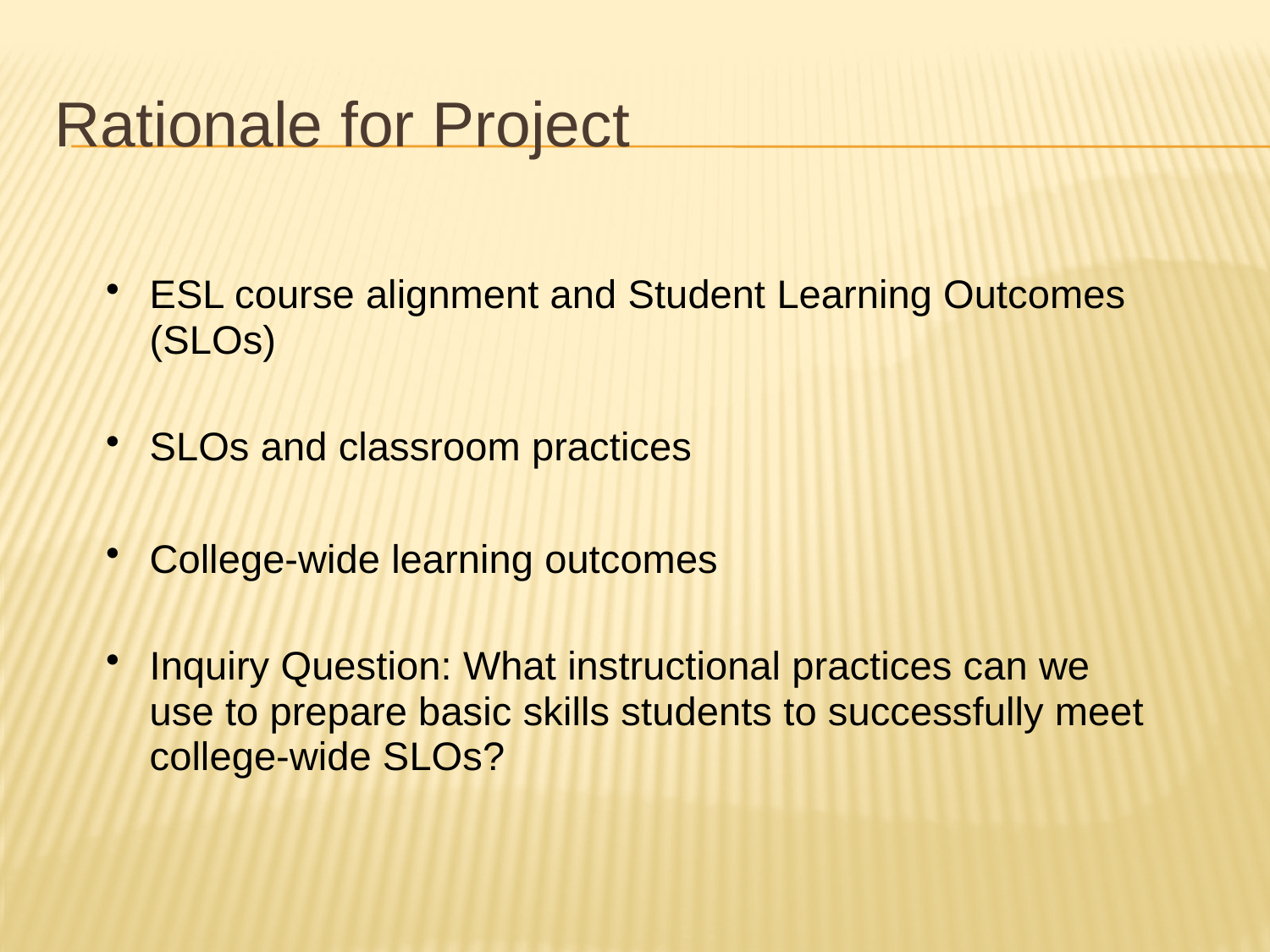

# Rationale for Project

ESL course alignment and Student Learning Outcomes (SLOs)

SLOs and classroom practices

College-wide learning outcomes

Inquiry Question: What instructional practices can we use to prepare basic skills students to successfully meet college-wide SLOs?